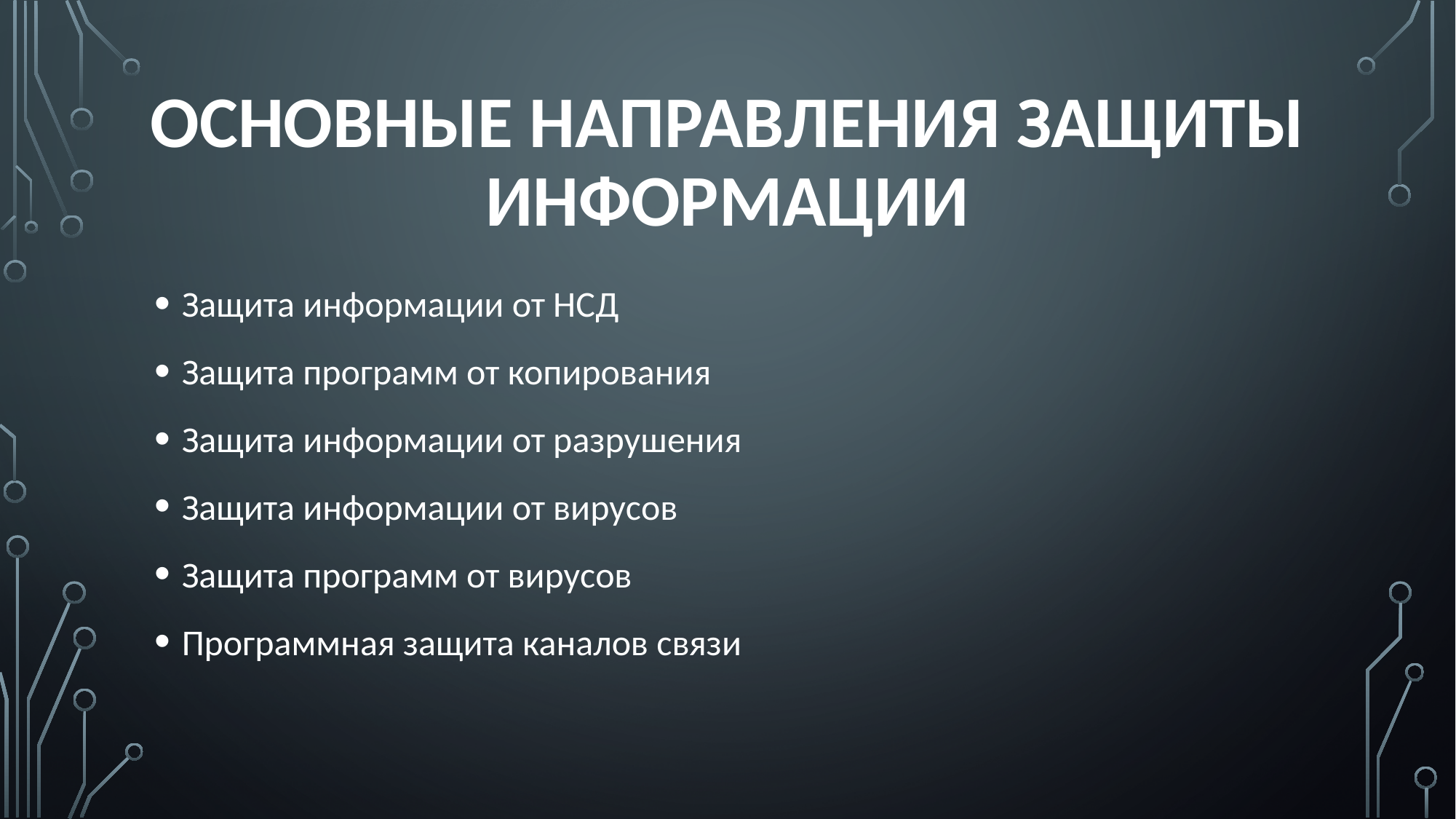

# Основные направления защиты информации
Защита информации от НСД
Защита программ от копирования
Защита информации от разрушения
Защита информации от вирусов
Защита программ от вирусов
Программная защита каналов связи